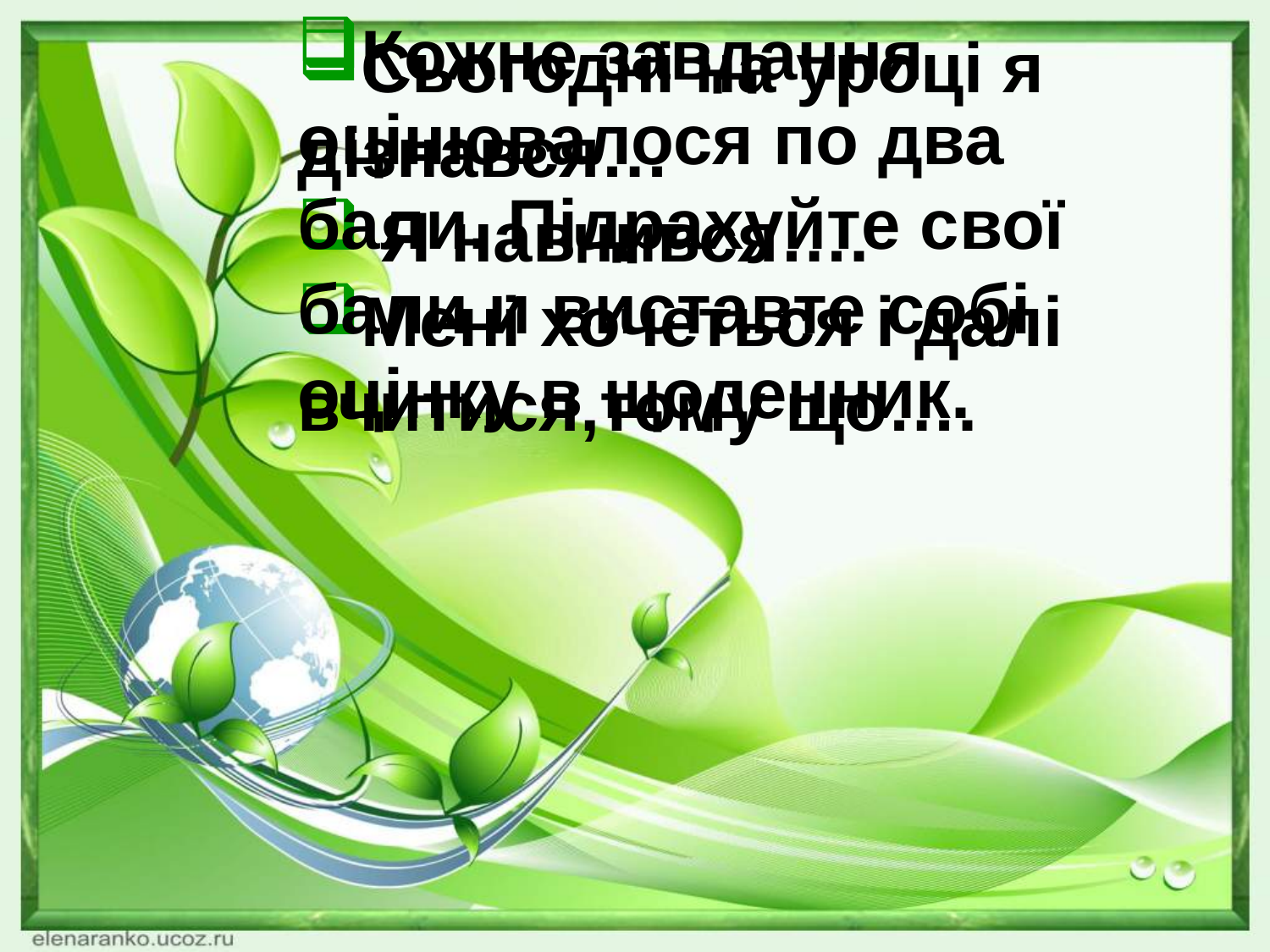

Сьогодні на уроці я дізнався…
 Я навчився….
Мені хочеться і далі вчитися,тому що….
Кожне завдання оцінювалося по два бали. Підрахуйте свої бали и виставте собі оцінку в щоденник.